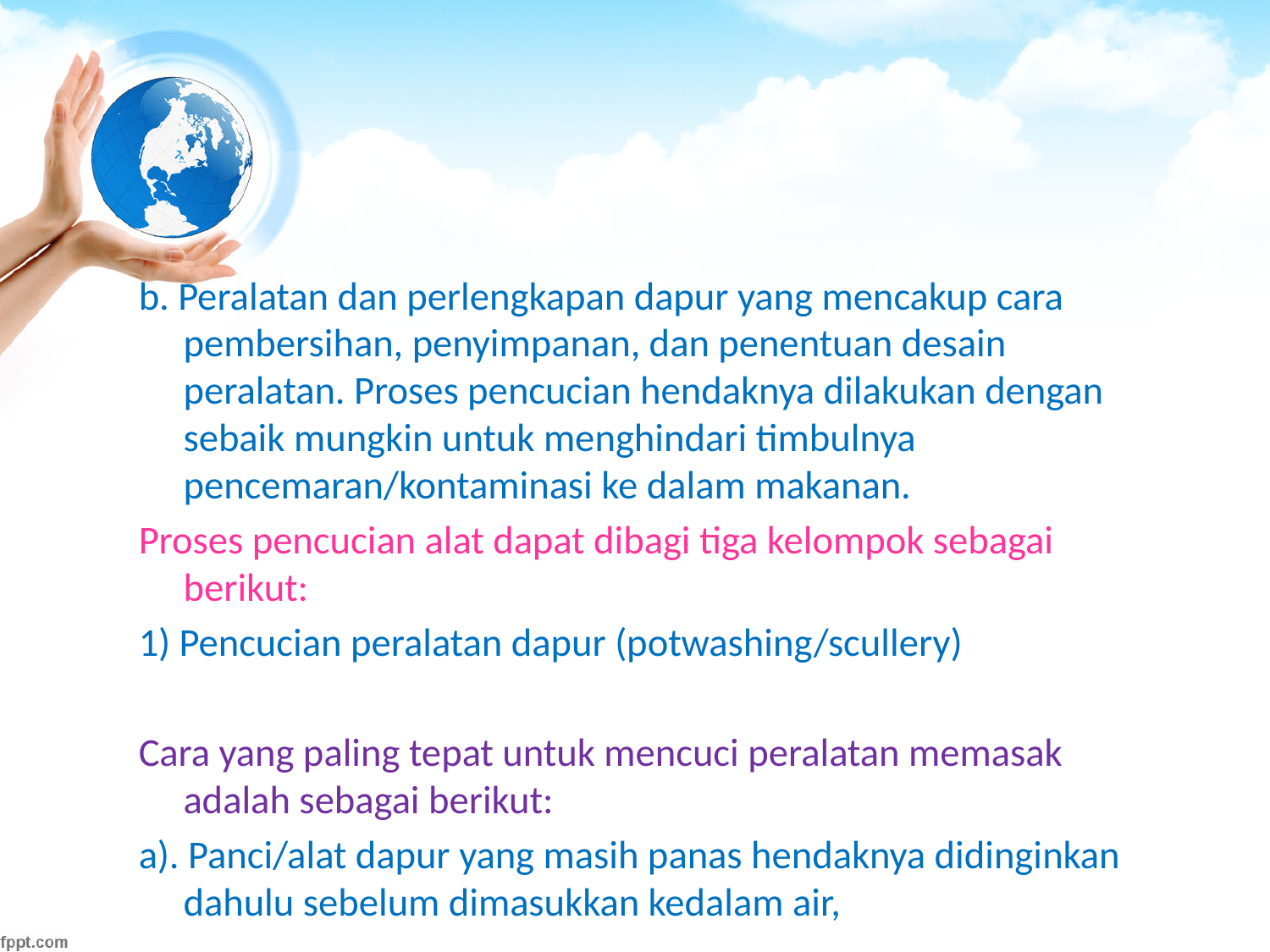

#
b. Peralatan dan perlengkapan dapur yang mencakup cara pembersihan, penyimpanan, dan penentuan desain peralatan. Proses pencucian hendaknya dilakukan dengan sebaik mungkin untuk menghindari timbulnya pencemaran/kontaminasi ke dalam makanan.
Proses pencucian alat dapat dibagi tiga kelompok sebagai berikut:
1) Pencucian peralatan dapur (potwashing/scullery)

Cara yang paling tepat untuk mencuci peralatan memasak adalah sebagai berikut:
a). Panci/alat dapur yang masih panas hendaknya didinginkan dahulu sebelum dimasukkan kedalam air,